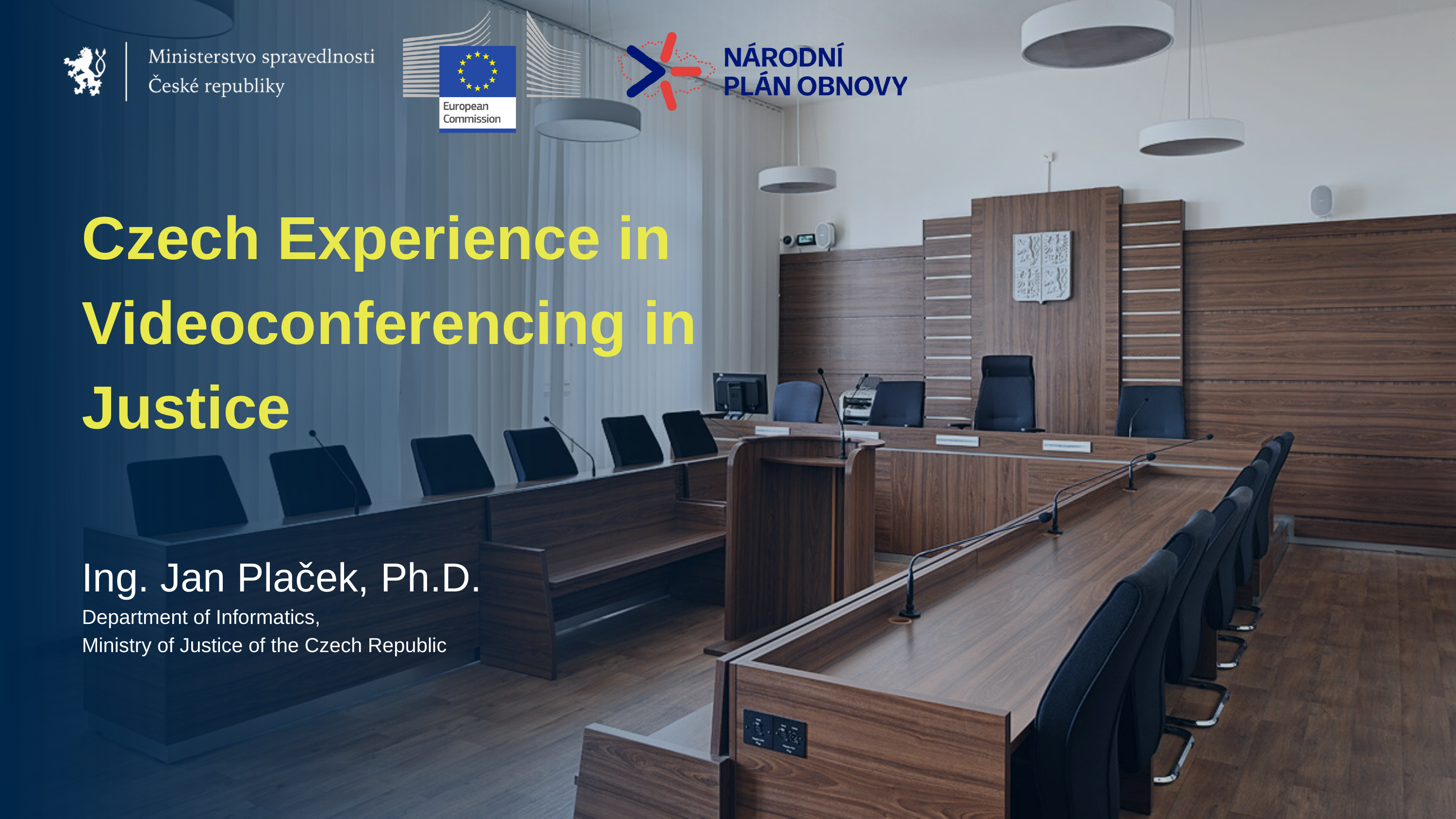

Czech Experience in Videoconferencing in Justice
Ing. Jan Plaček, Ph.D.
Department of Informatics,
Ministry of Justice of the Czech Republic